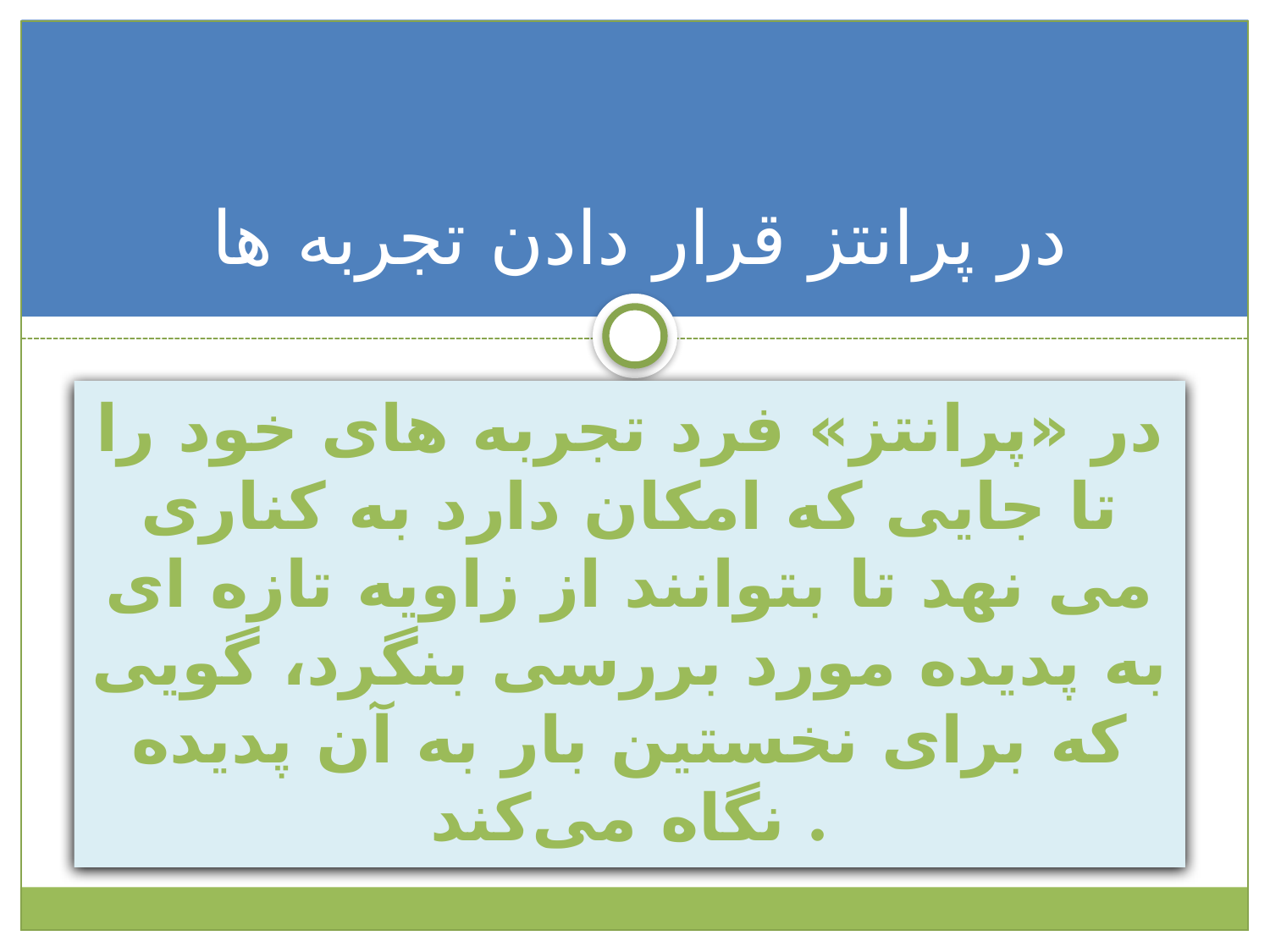

# در پرانتز قرار دادن تجربه ها
در «پرانتز» فرد تجربه های خود را تا جایی که امکان دارد به کناری می نهد تا بتوانند از زاویه تازه ای به پدیده مورد بررسی بنگرد، گویی که برای نخستین بار به آن پدیده نگاه می‌کند .